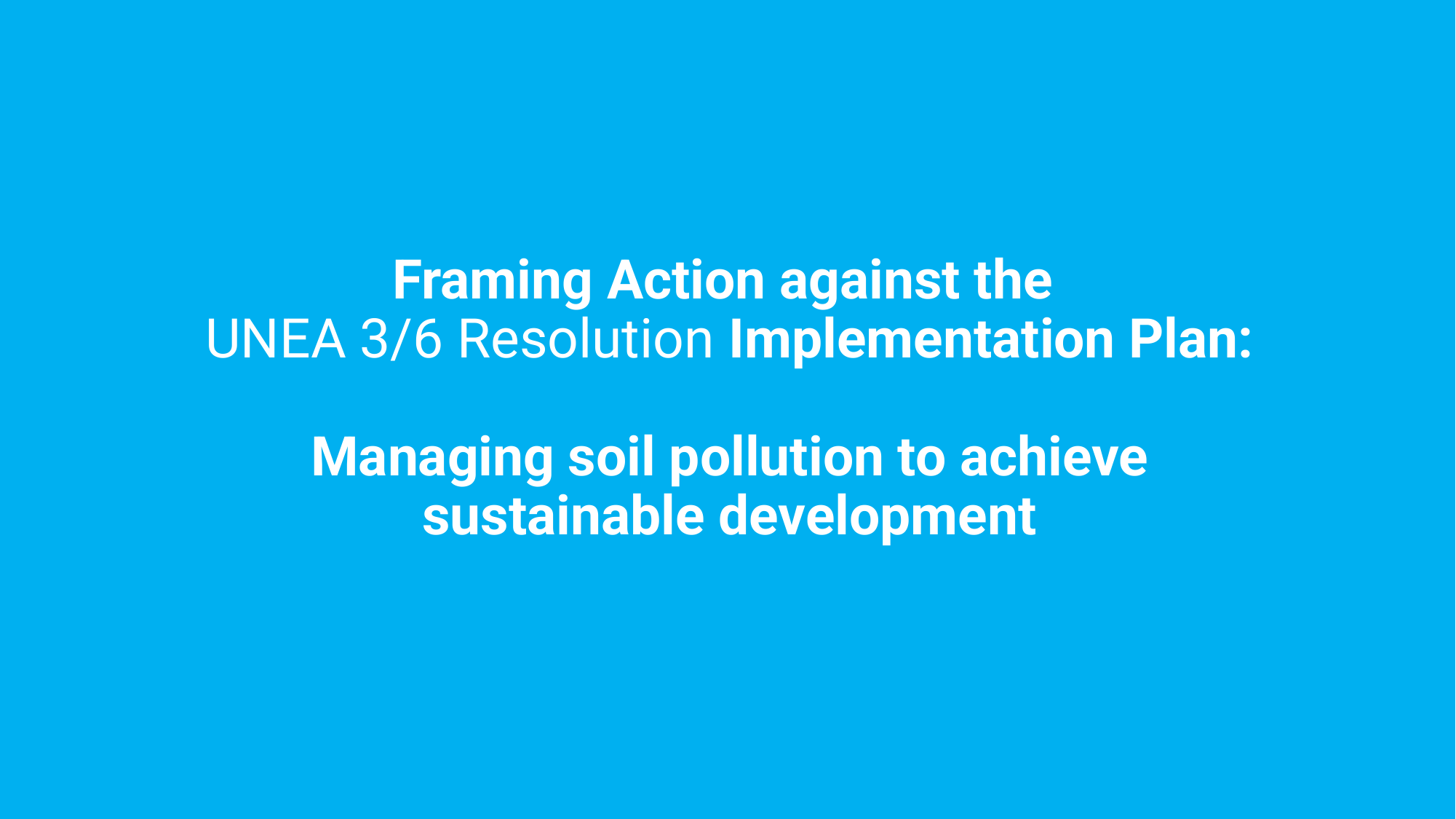

Framing Action against the
UNEA 3/6 Resolution Implementation Plan:
Managing soil pollution to achieve sustainable development